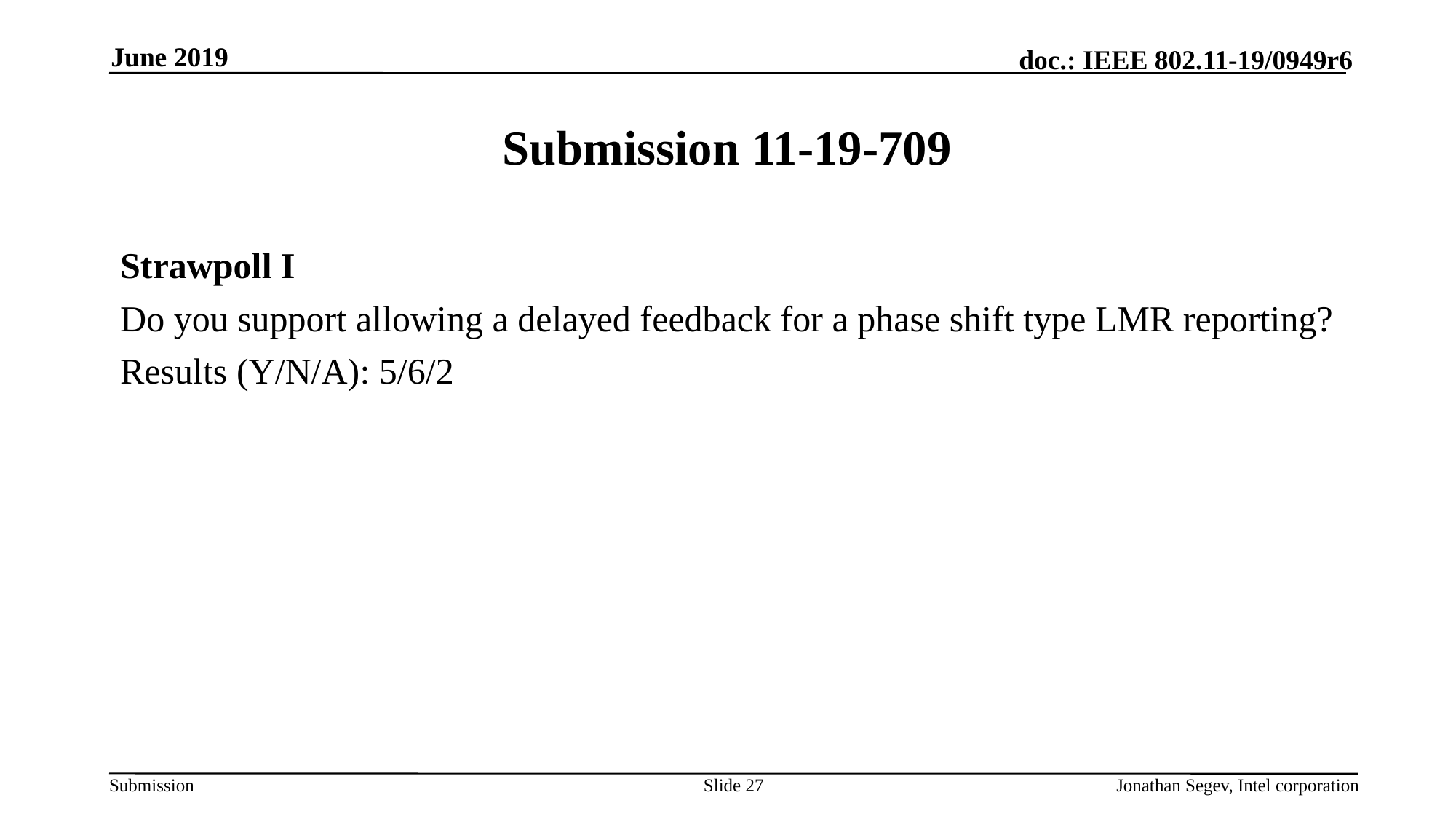

June 2019
# Submission 11-19-709
Strawpoll I
Do you support allowing a delayed feedback for a phase shift type LMR reporting?
Results (Y/N/A): 5/6/2
Slide 27
Jonathan Segev, Intel corporation